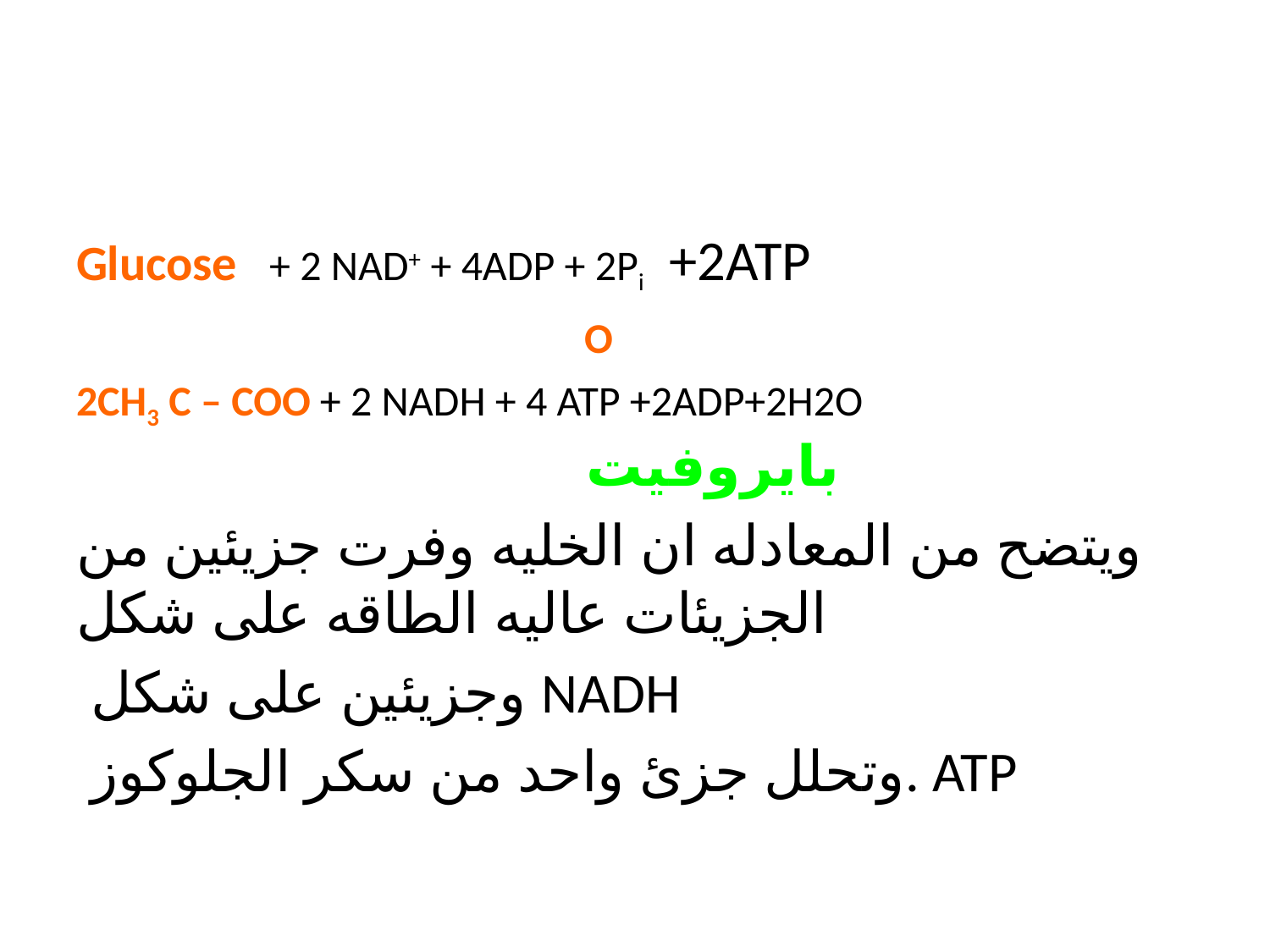

Glucose   + 2 NAD+ + 4ADP + 2Pi  +2ATP
                                        O
2CH3 C – COO + 2 NADH + 4 ATP +2ADP+2H2O
                                                        بايروفيت
ويتضح من المعادله ان الخليه وفرت جزيئين من الجزيئات عاليه الطاقه على شكل
 وجزيئين على شكل NADH
 وتحلل جزئ واحد من سكر الجلوكوز. ATP